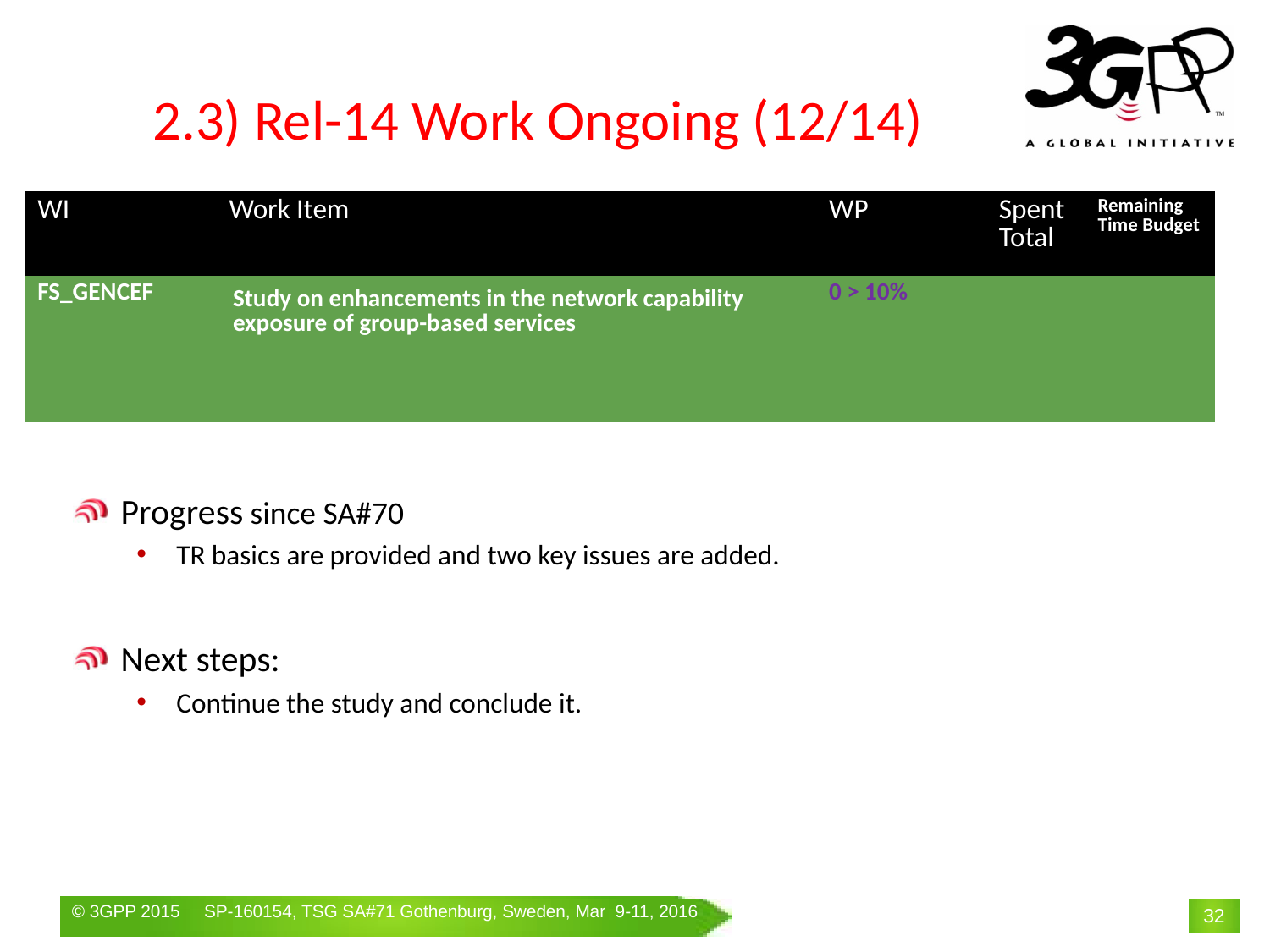

# 2.3) Rel-14 Work Ongoing (12/14)
| WI | Work Item | WP | Spent Total | Remaining Time Budget |
| --- | --- | --- | --- | --- |
| FS\_GENCEF | Study on enhancements in the network capability exposure of group-based services | 0 > 10% |  |  |
|  |  |  |  |  |
Progress since SA#70
TR basics are provided and two key issues are added.

Next steps:
Continue the study and conclude it.